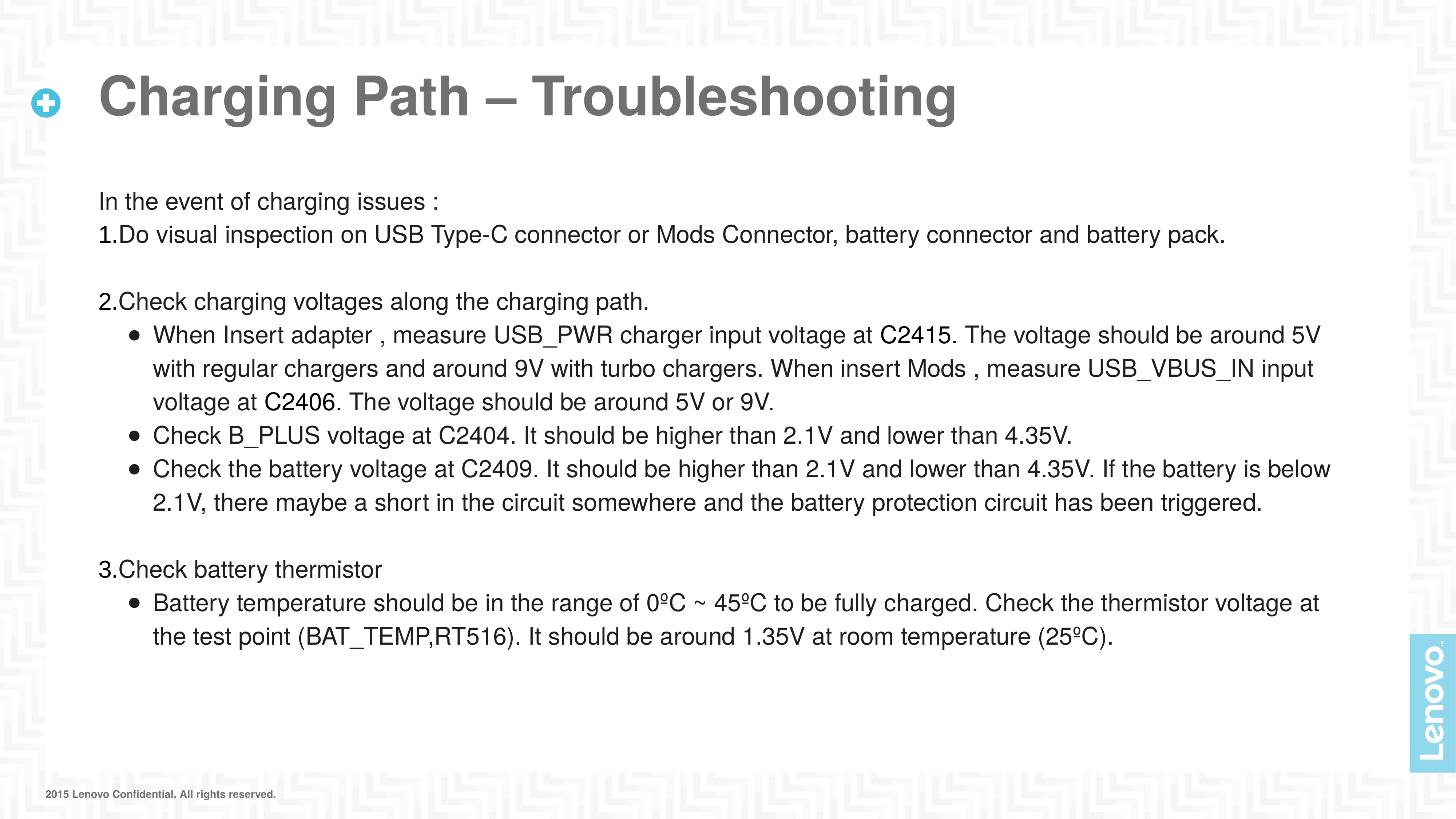

# Charging Path – Troubleshooting
In the event of charging issues :
1.Do visual inspection on USB Type-C connector or Mods Connector, battery connector and battery pack.

2.Check charging voltages along the charging path.
When Insert adapter , measure USB_PWR charger input voltage at C2415. The voltage should be around 5V with regular chargers and around 9V with turbo chargers. When insert Mods , measure USB_VBUS_IN input voltage at C2406. The voltage should be around 5V or 9V.
Check B_PLUS voltage at C2404. It should be higher than 2.1V and lower than 4.35V.
Check the battery voltage at C2409. It should be higher than 2.1V and lower than 4.35V. If the battery is below 2.1V, there maybe a short in the circuit somewhere and the battery protection circuit has been triggered.

3.Check battery thermistor
Battery temperature should be in the range of 0ºC ~ 45ºC to be fully charged. Check the thermistor voltage at the test point (BAT_TEMP,RT516). It should be around 1.35V at room temperature (25ºC).